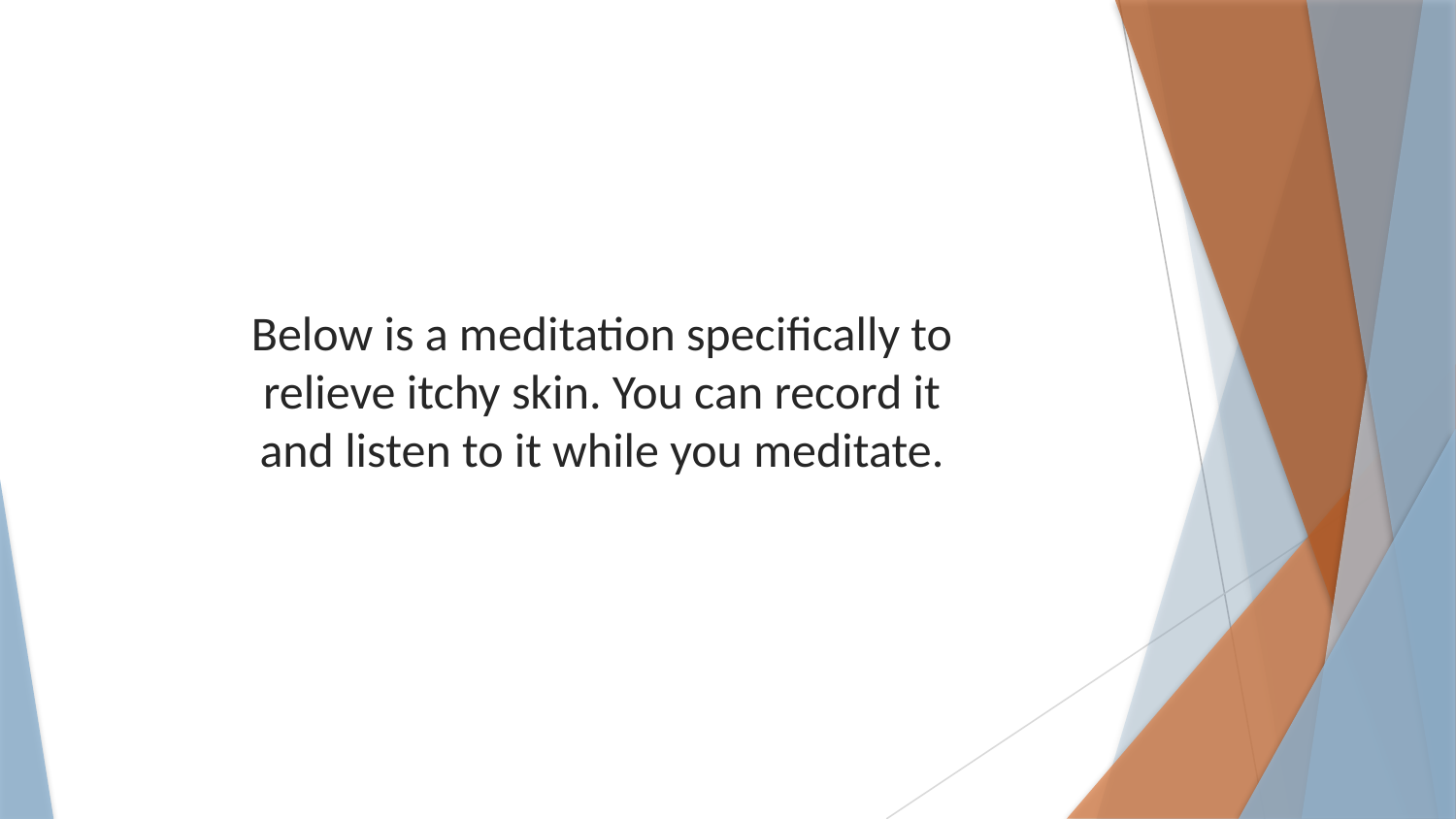

Below is a meditation specifically to relieve itchy skin. You can record it and listen to it while you meditate.